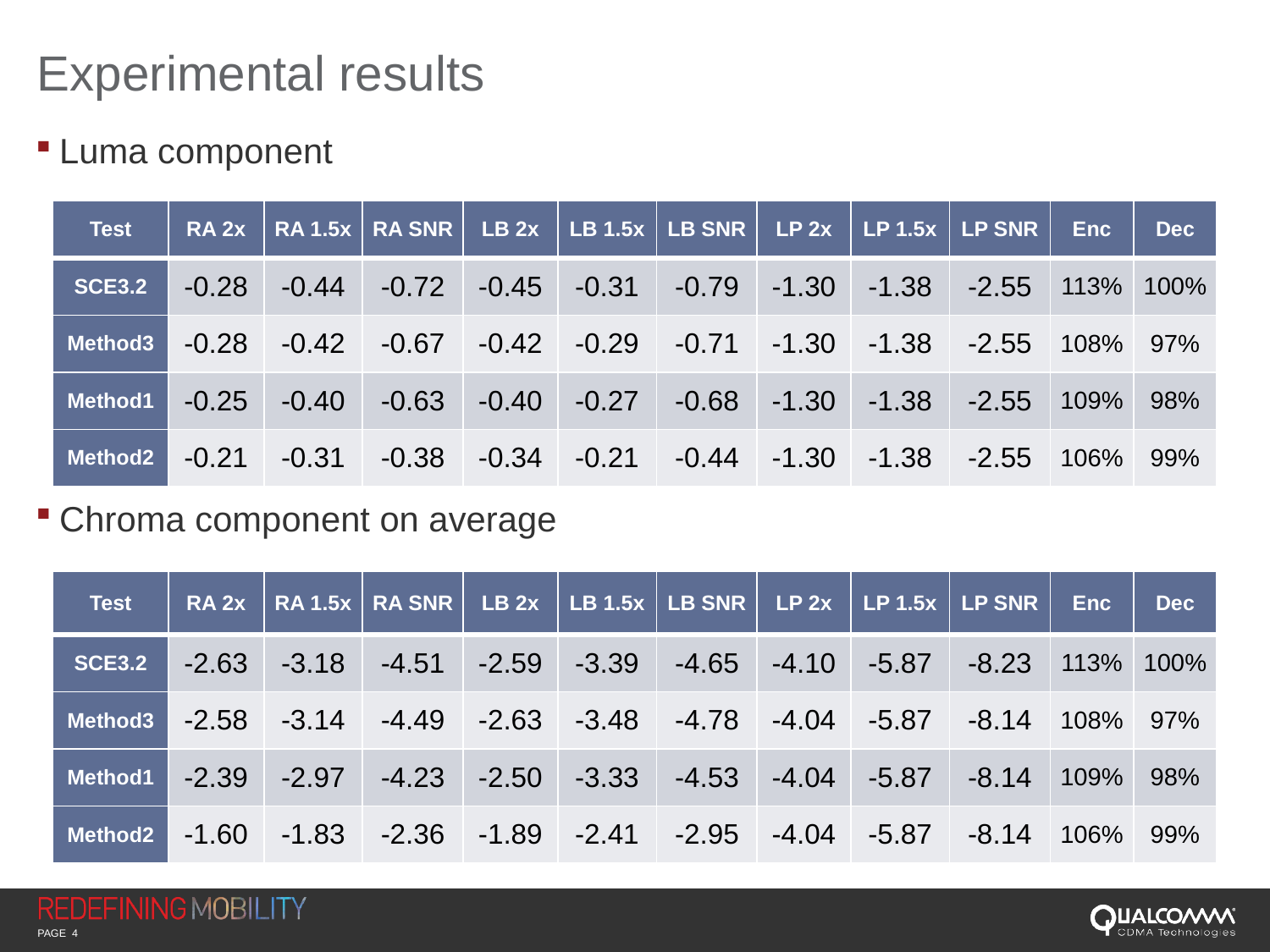

# Experimental results
Luma component

Chroma component on average

| Test | RA 2x | RA 1.5x | RA SNR | LB 2x | LB 1.5x | LB SNR | LP 2x | LP 1.5x | LP SNR | Enc | Dec |
| --- | --- | --- | --- | --- | --- | --- | --- | --- | --- | --- | --- |
| SCE3.2 | -0.28 | -0.44 | -0.72 | -0.45 | -0.31 | -0.79 | -1.30 | -1.38 | -2.55 | 113% | 100% |
| Method3 | -0.28 | -0.42 | -0.67 | -0.42 | -0.29 | -0.71 | -1.30 | -1.38 | -2.55 | 108% | 97% |
| Method1 | -0.25 | -0.40 | -0.63 | -0.40 | -0.27 | -0.68 | -1.30 | -1.38 | -2.55 | 109% | 98% |
| Method2 | -0.21 | -0.31 | -0.38 | -0.34 | -0.21 | -0.44 | -1.30 | -1.38 | -2.55 | 106% | 99% |
| Test | RA 2x | RA 1.5x | RA SNR | LB 2x | LB 1.5x | LB SNR | LP 2x | LP 1.5x | LP SNR | Enc | Dec |
| --- | --- | --- | --- | --- | --- | --- | --- | --- | --- | --- | --- |
| SCE3.2 | -2.63 | -3.18 | -4.51 | -2.59 | -3.39 | -4.65 | -4.10 | -5.87 | -8.23 | 113% | 100% |
| Method3 | -2.58 | -3.14 | -4.49 | -2.63 | -3.48 | -4.78 | -4.04 | -5.87 | -8.14 | 108% | 97% |
| Method1 | -2.39 | -2.97 | -4.23 | -2.50 | -3.33 | -4.53 | -4.04 | -5.87 | -8.14 | 109% | 98% |
| Method2 | -1.60 | -1.83 | -2.36 | -1.89 | -2.41 | -2.95 | -4.04 | -5.87 | -8.14 | 106% | 99% |